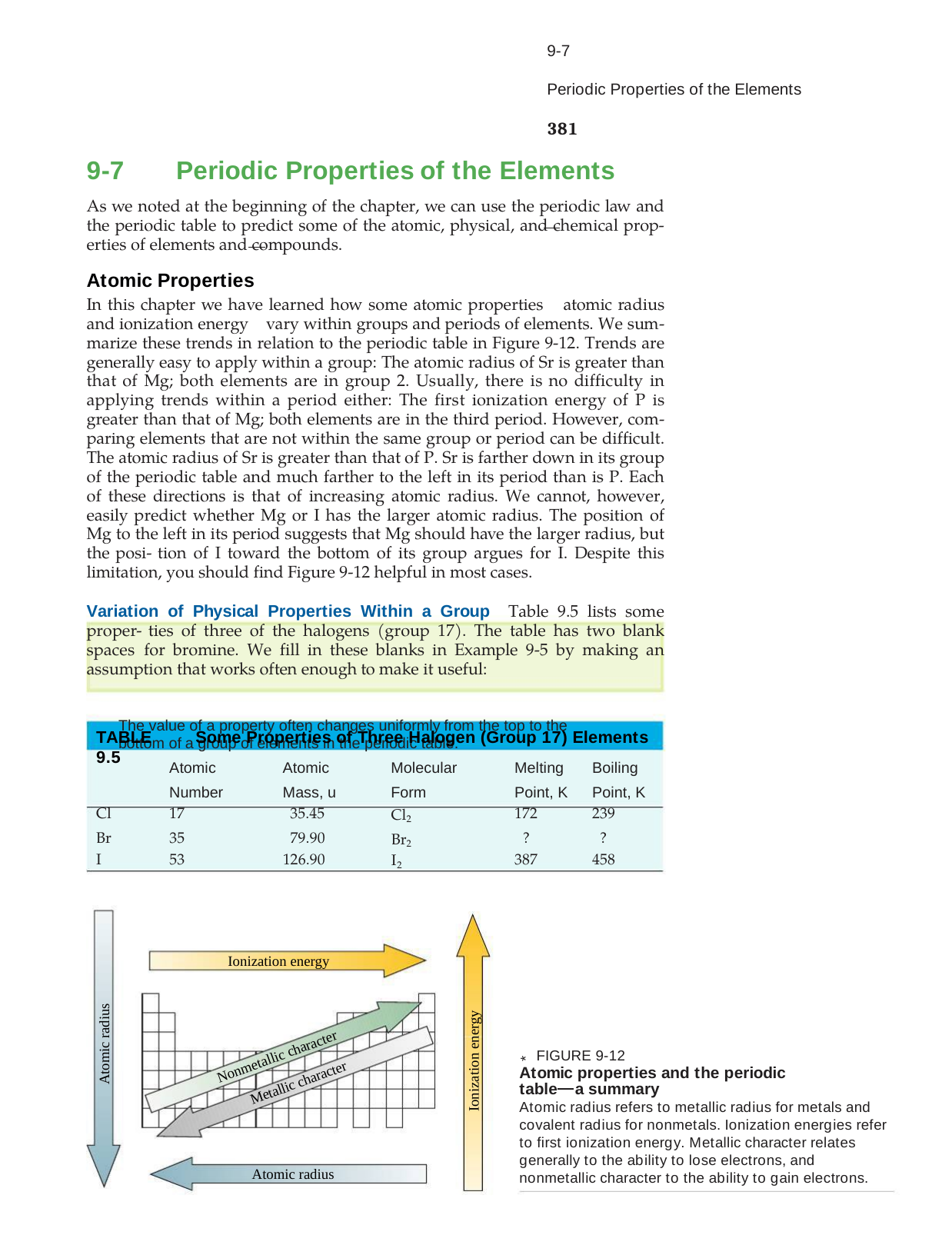

9-7	Periodic Properties of the Elements	381
9-7       Periodic Properties of the Elements
As we noted at the beginning of the chapter, we can use the periodic law and the periodic table to predict some of the atomic, physical, and chemical prop- erties of elements and compounds.
Atomic Properties
In this chapter we have learned how some atomic properties    atomic radius and ionization energy    vary within groups and periods of elements. We sum- marize these trends in relation to the periodic table in Figure 9-12. Trends are generally easy to apply within a group: The atomic radius of Sr is greater than that of Mg; both elements are in group 2. Usually, there is no difficulty in applying trends within a period either: The first ionization energy of P is greater than that of Mg; both elements are in the third period. However, com- paring elements that are not within the same group or period can be difficult. The atomic radius of Sr is greater than that of P. Sr is farther down in its group of the periodic table and much farther to the left in its period than is P. Each of these directions is that of increasing atomic radius. We cannot, however, easily predict whether Mg or I has the larger atomic radius. The position of Mg to the left in its period suggests that Mg should have the larger radius, but the posi- tion of I toward the bottom of its group argues for I. Despite this limitation, you should find Figure 9-12 helpful in most cases.

Variation of Physical Properties Within a Group  Table 9.5 lists some proper- ties of three of the halogens (group 17). The table has two blank spaces for bromine. We fill in these blanks in Example 9-5 by making an assumption that works often enough to make it useful:

The value of a property often changes uniformly from the top to the bottom of a group of elements in the periodic table.

TABLE 9.5
Some Properties of Three Halogen (Group 17) Elements
|  | Atomic | Atomic | Molecular | Melting | Boiling |
| --- | --- | --- | --- | --- | --- |
|  | Number | Mass, u | Form | Point, K | Point, K |
| Cl | 17 | 35.45 | Cl2 | 172 | 239 |
| Br | 35 | 79.90 | Br2 | ? | ? |
| I | 53 | 126.90 | I2 | 387 | 458 |
Ionization energy
Atomic radius
Ionization energy
Nonmetallic character
*
FIGURE 9-12
Atomic properties and the periodic table    a summary
Atomic radius refers to metallic radius for metals and covalent radius for nonmetals. Ionization energies refer to first ionization energy. Metallic character relates generally to the ability to lose electrons, and nonmetallic character to the ability to gain electrons.
Metallic character

Atomic radius